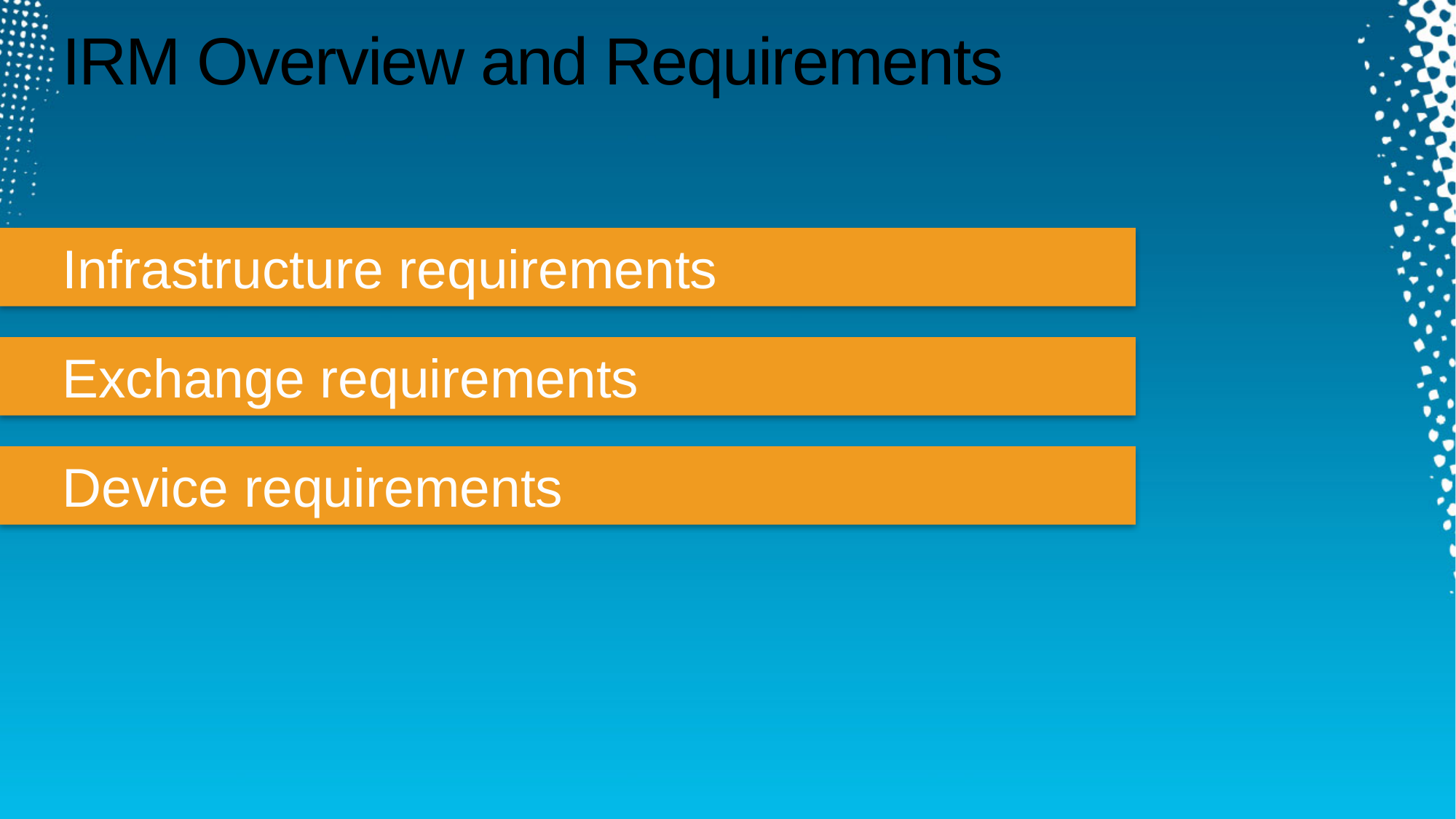

# IRM Overview and Requirements
Infrastructure requirements
Exchange requirements
Device requirements